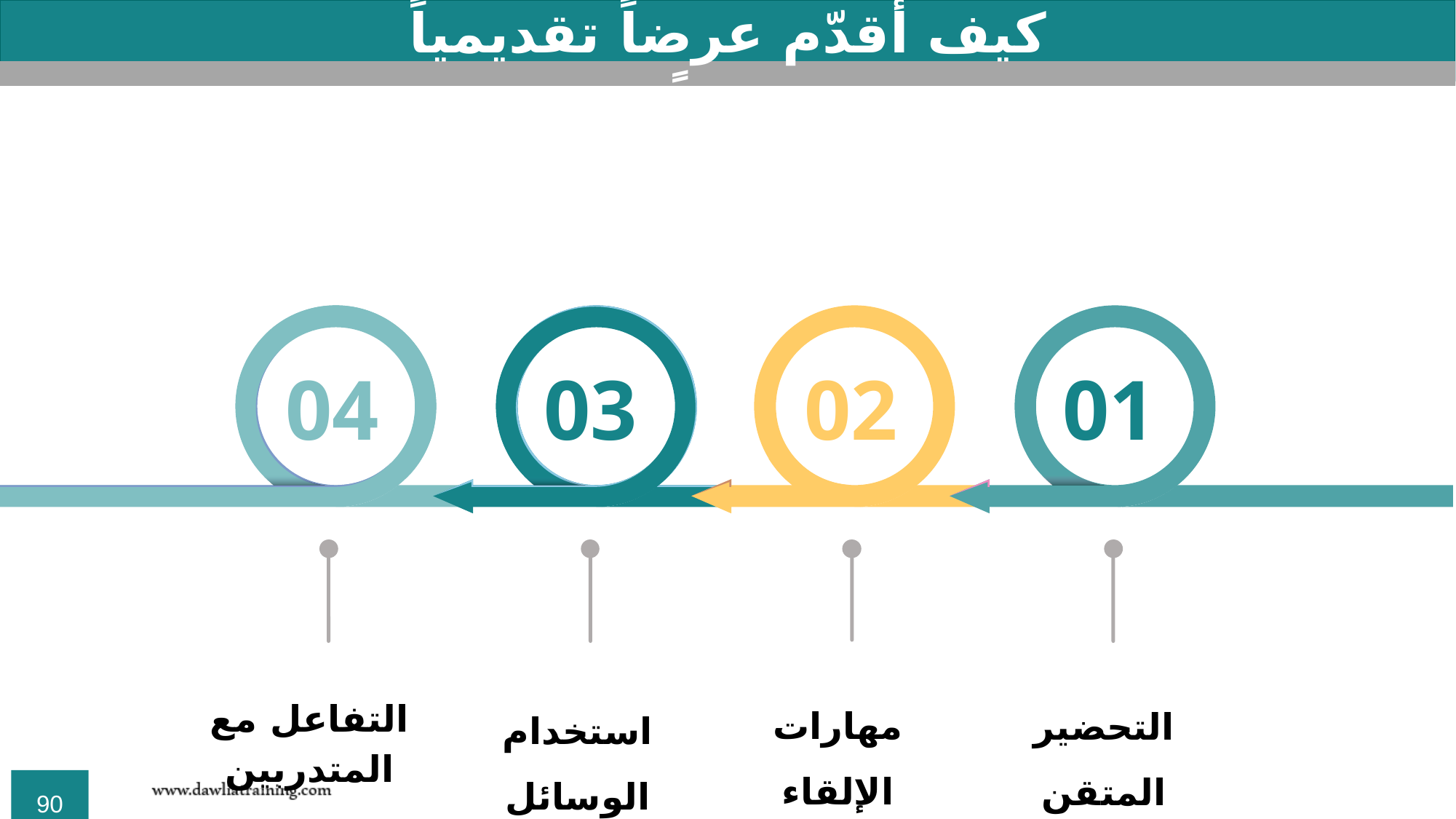

كيف أقدّم عرضاً تقديمياً مميزاً؟

04

التفاعل مع المتدربين

03

استخدام الوسائل البصرية

02

مهارات الإلقاء

01

التحضير المتقن